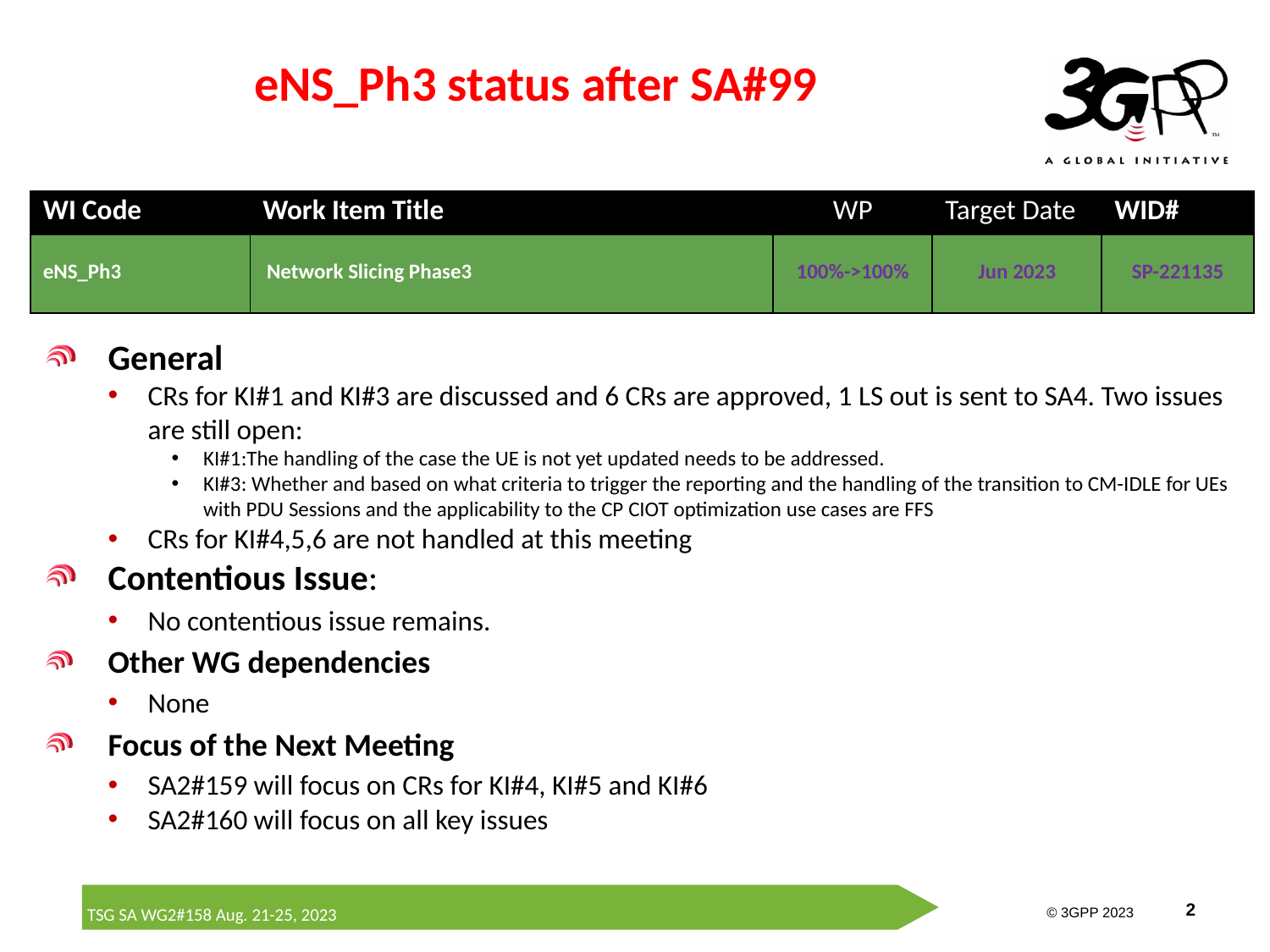

# eNS_Ph3 status after SA#99
| WI Code | Work Item Title | WP | Target Date | WID# |
| --- | --- | --- | --- | --- |
| eNS\_Ph3 | Network Slicing Phase3 | 100%->100% | Jun 2023 | SP-221135 |
General
CRs for KI#1 and KI#3 are discussed and 6 CRs are approved, 1 LS out is sent to SA4. Two issues are still open:
KI#1:The handling of the case the UE is not yet updated needs to be addressed.
KI#3: Whether and based on what criteria to trigger the reporting and the handling of the transition to CM-IDLE for UEs with PDU Sessions and the applicability to the CP CIOT optimization use cases are FFS
CRs for KI#4,5,6 are not handled at this meeting
Contentious Issue:
No contentious issue remains.
Other WG dependencies
None
Focus of the Next Meeting
SA2#159 will focus on CRs for KI#4, KI#5 and KI#6
SA2#160 will focus on all key issues